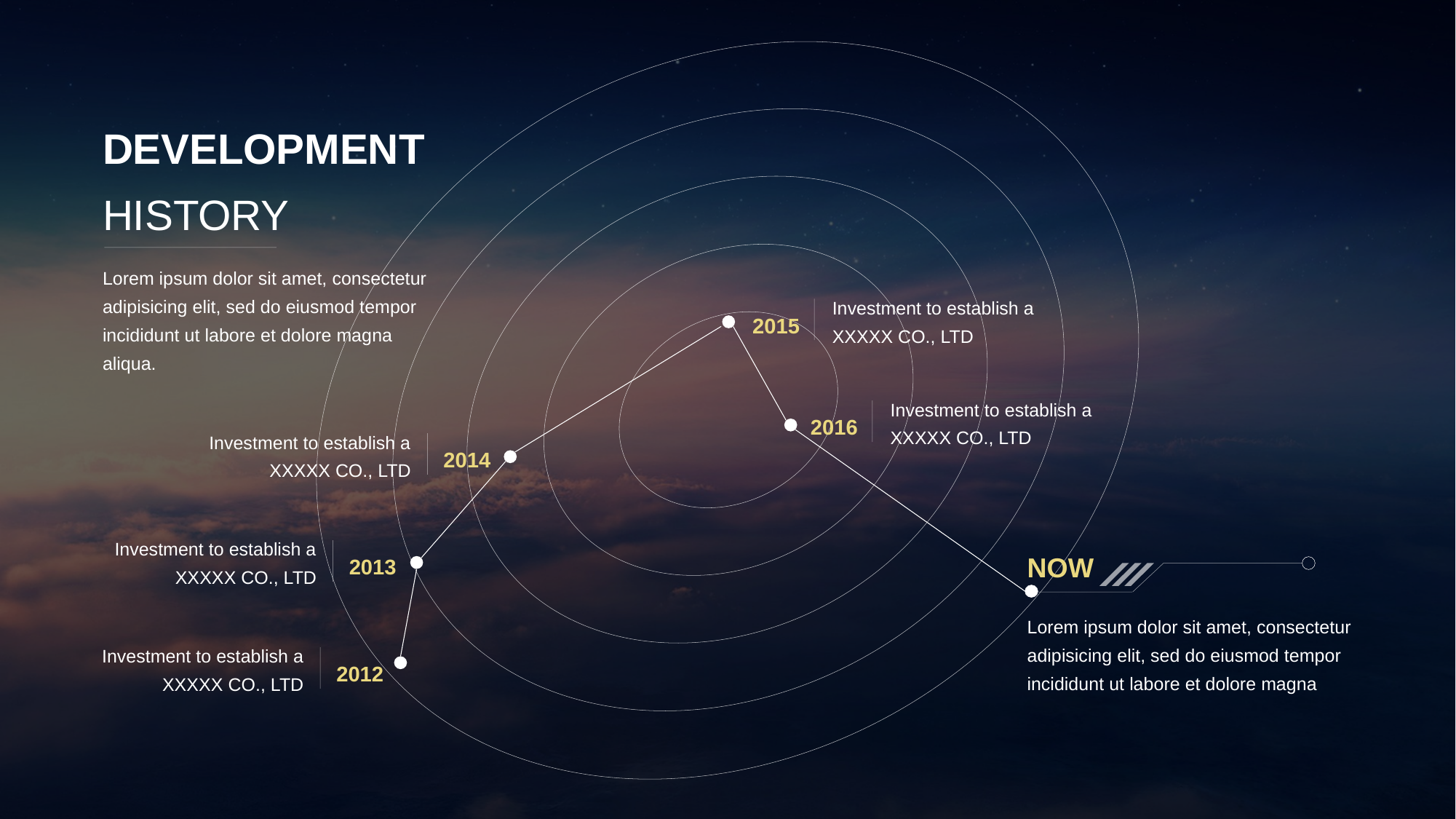

DEVELOPMENT HISTORY
Lorem ipsum dolor sit amet, consectetur adipisicing elit, sed do eiusmod tempor incididunt ut labore et dolore magna aliqua.
Investment to establish a XXXXX CO., LTD
2015

Investment to establish a XXXXX CO., LTD
2016

Investment to establish a XXXXX CO., LTD
2014

Investment to establish a XXXXX CO., LTD
2013
NOW

Lorem ipsum dolor sit amet, consectetur adipisicing elit, sed do eiusmod tempor incididunt ut labore et dolore magna
Investment to establish a XXXXX CO., LTD
2012